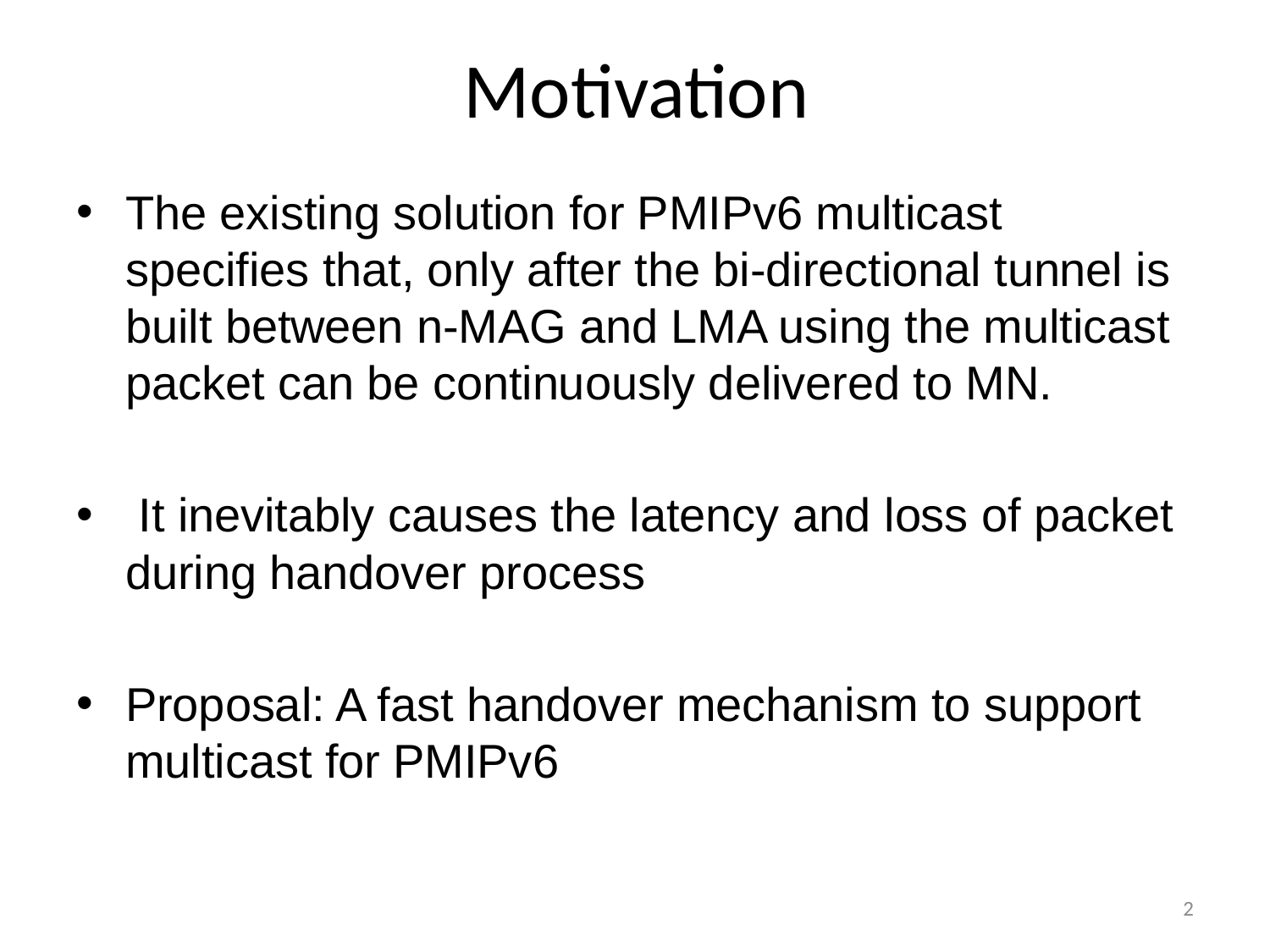

# Motivation
The existing solution for PMIPv6 multicast  specifies that, only after the bi-directional tunnel is built between n-MAG and LMA using the multicast packet can be continuously delivered to MN.

 It inevitably causes the latency and loss of packet during handover process

Proposal: A fast handover mechanism to support multicast for PMIPv6
2